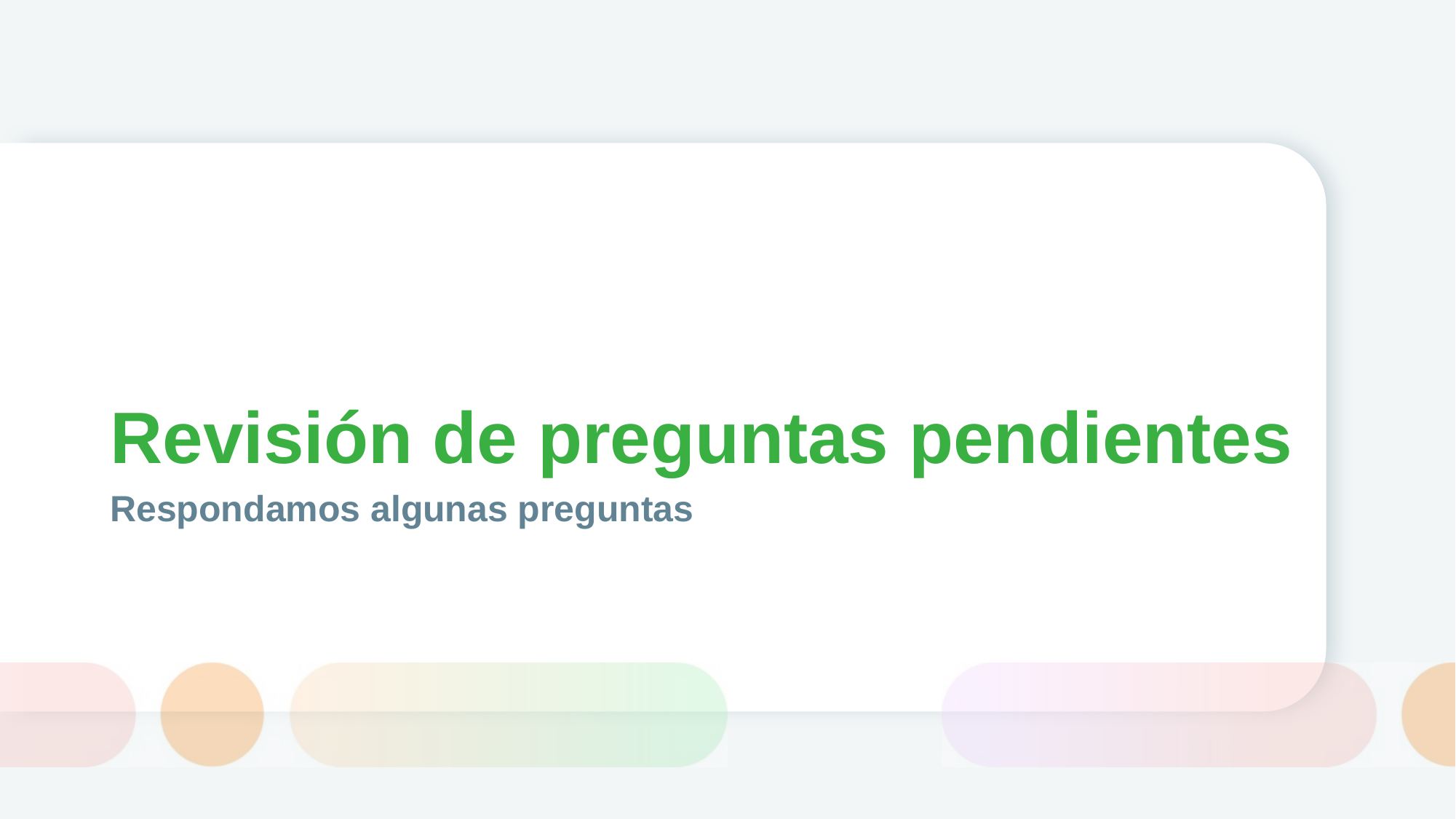

# Revisión de preguntas pendientes
Respondamos algunas preguntas